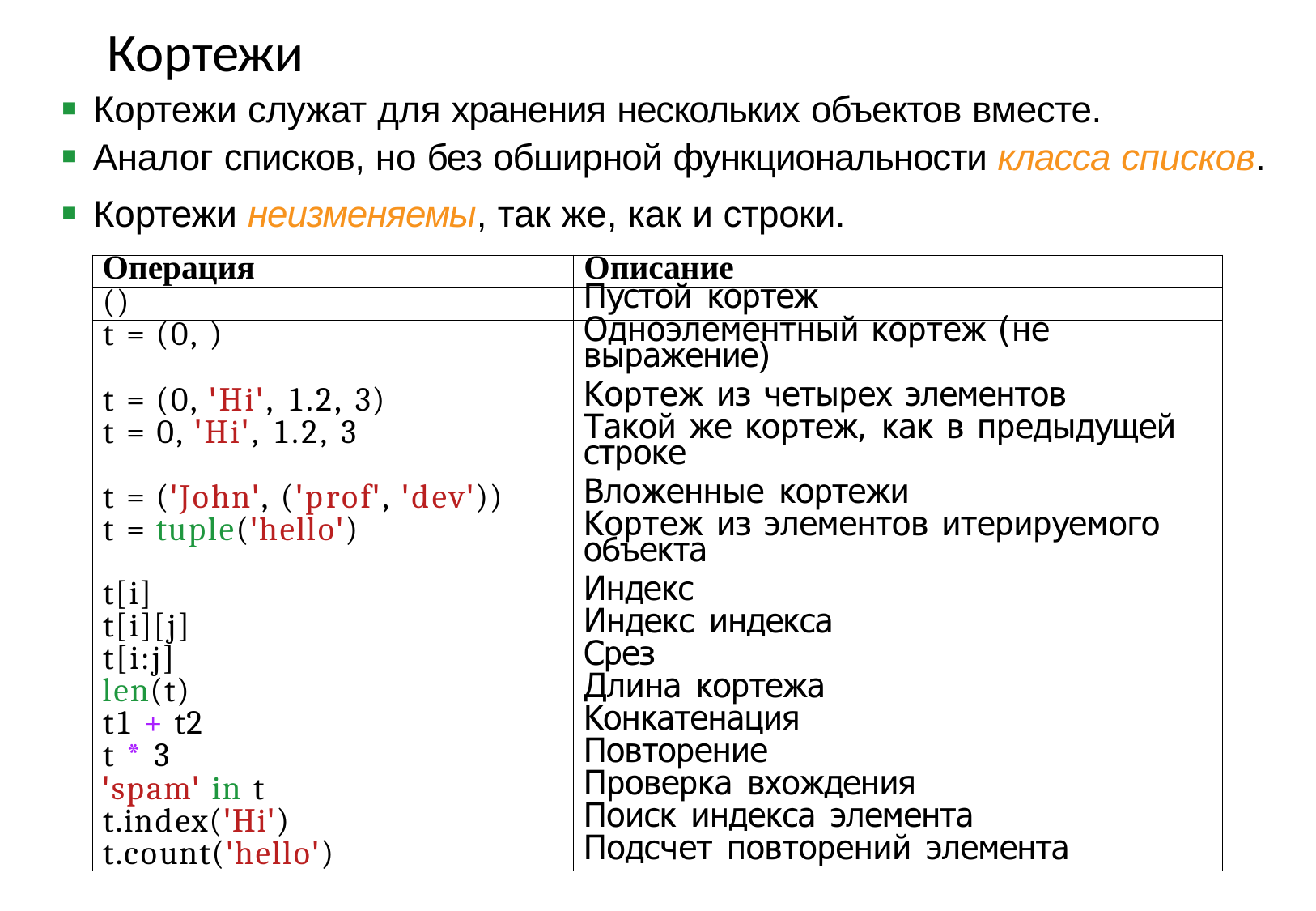

# Кортежи
Кортежи служат для хранения нескольких объектов вместе.
Аналог списков, но без обширной функциональности класса списков.
Кортежи неизменяемы, так же, как и строки.
| Операция | Описание |
| --- | --- |
| () | Пустой кортеж |
| t = (0, ) | Одноэлементный кортеж (не выражение) |
| t = (0, 'Hi', 1.2, 3) | Кортеж из четырех элементов |
| t = 0, 'Hi', 1.2, 3 | Такой же кортеж, как в предыдущей строке |
| t = ('John', ('prof', 'dev')) | Вложенные кортежи |
| t = tuple('hello') | Кортеж из элементов итерируемого объекта |
| t[i] | Индекс |
| t[i][j] | Индекс индекса |
| t[i:j] | Срез |
| len(t) | Длина кортежа |
| t1 + t2 | Конкатенация |
| t \* 3 | Повторение |
| 'spam' in t | Проверка вхождения |
| t.index('Hi') | Поиск индекса элемента |
| t.count('hello') | Подсчет повторений элемента |